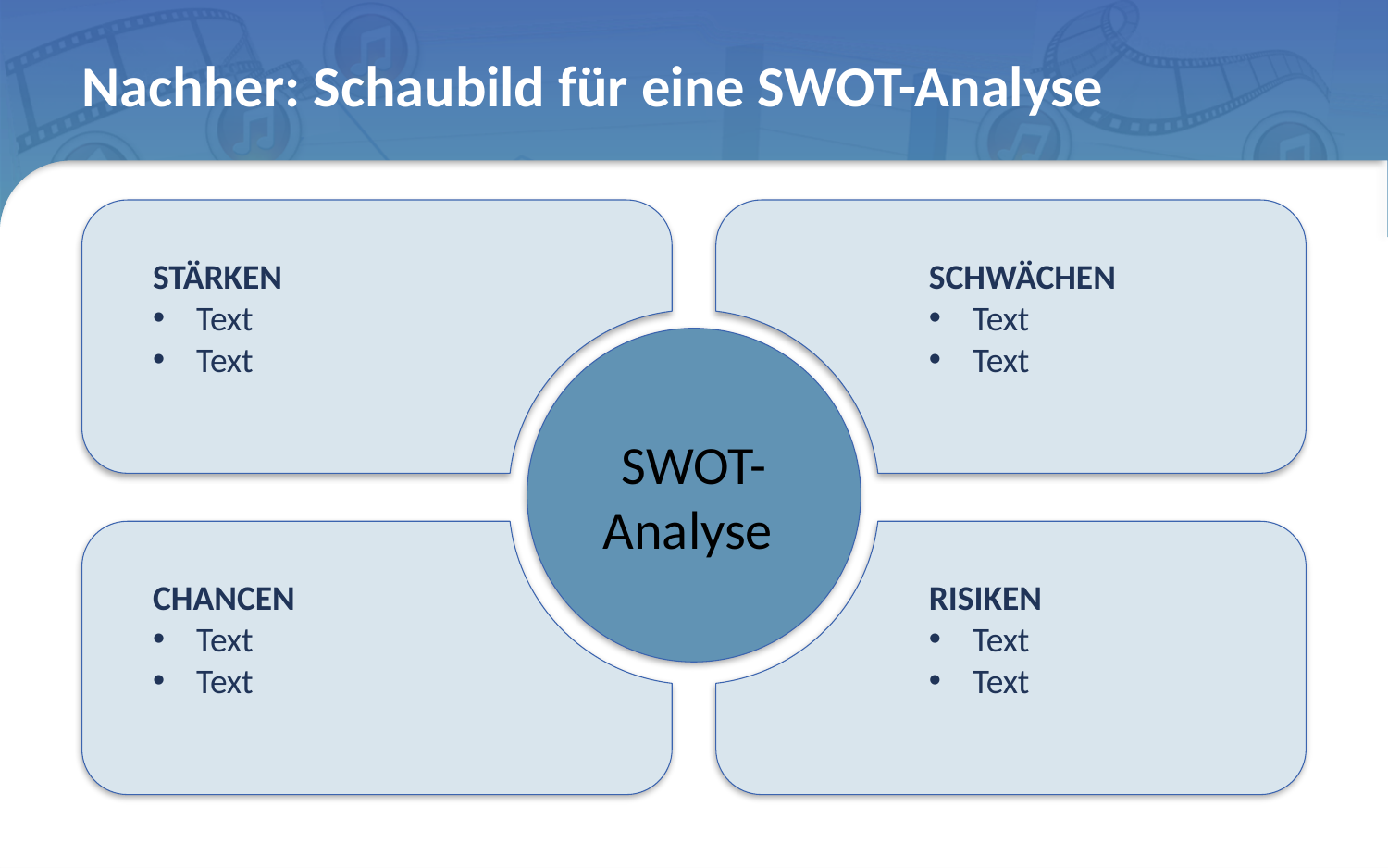

# Nachher: Schaubild für eine SWOT-Analyse
STÄRKEN
Text
Text

SCHWÄCHEN
Text
Text

SWOT-
Analyse
CHANCEN
Text
Text

RISIKEN
Text
Text